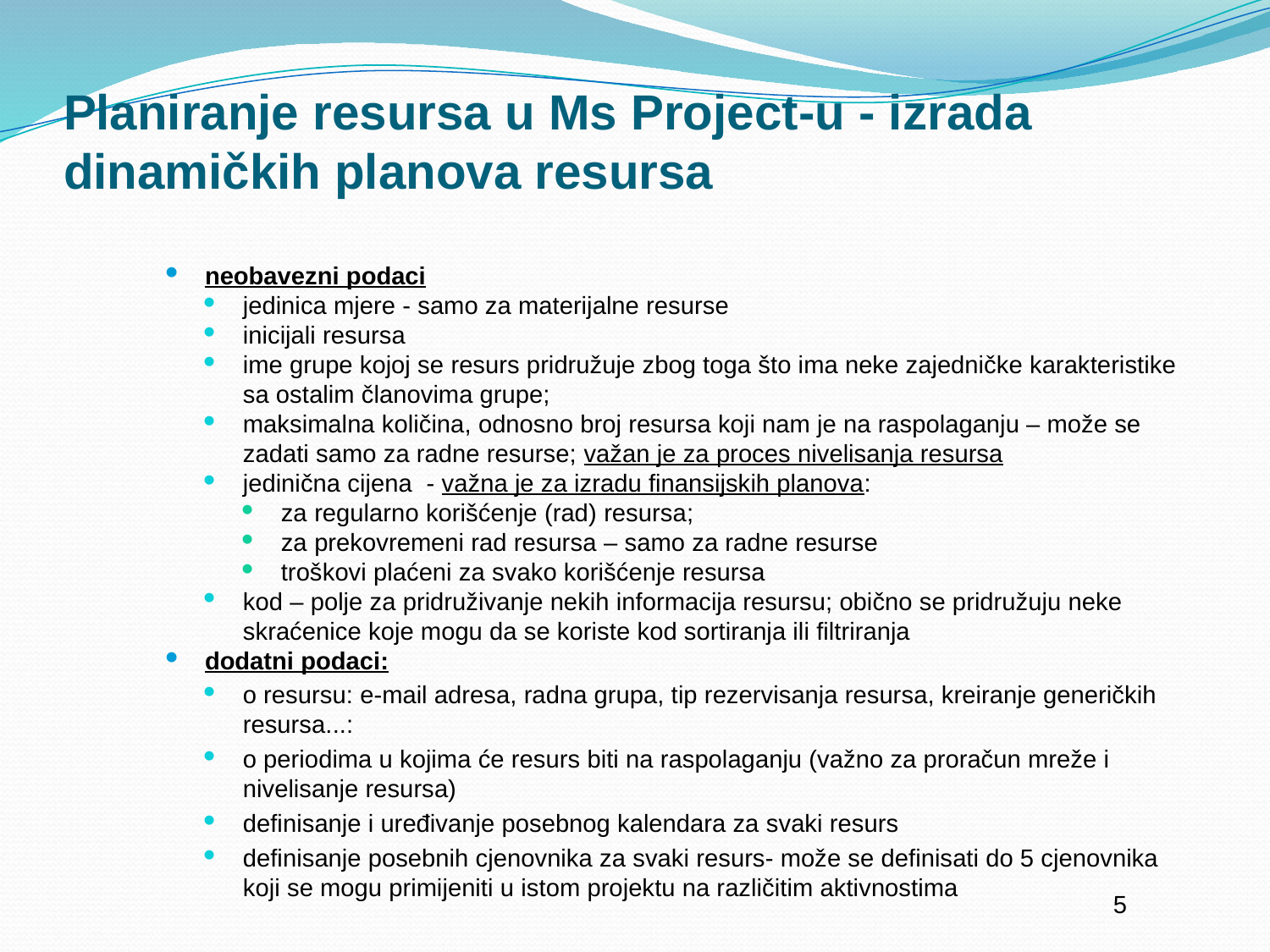

# Planiranje resursa u Ms Project-u - izrada dinamičkih planova resursa
neobavezni podaci
jedinica mjere - samo za materijalne resurse
inicijali resursa
ime grupe kojoj se resurs pridružuje zbog toga što ima neke zajedničke karakteristike sa ostalim članovima grupe;
maksimalna količina, odnosno broj resursa koji nam je na raspolaganju – može se zadati samo za radne resurse; važan je za proces nivelisanja resursa
jedinična cijena  - važna je za izradu finansijskih planova:
za regularno korišćenje (rad) resursa;
za prekovremeni rad resursa – samo za radne resurse
troškovi plaćeni za svako korišćenje resursa
kod – polje za pridruživanje nekih informacija resursu; obično se pridružuju neke skraćenice koje mogu da se koriste kod sortiranja ili filtriranja
dodatni podaci:
o resursu: e-mail adresa, radna grupa, tip rezervisanja resursa, kreiranje generičkih resursa...:
o periodima u kojima će resurs biti na raspolaganju (važno za proračun mreže i nivelisanje resursa)
definisanje i uređivanje posebnog kalendara za svaki resurs
definisanje posebnih cjenovnika za svaki resurs- može se definisati do 5 cjenovnika koji se mogu primijeniti u istom projektu na različitim aktivnostima

5